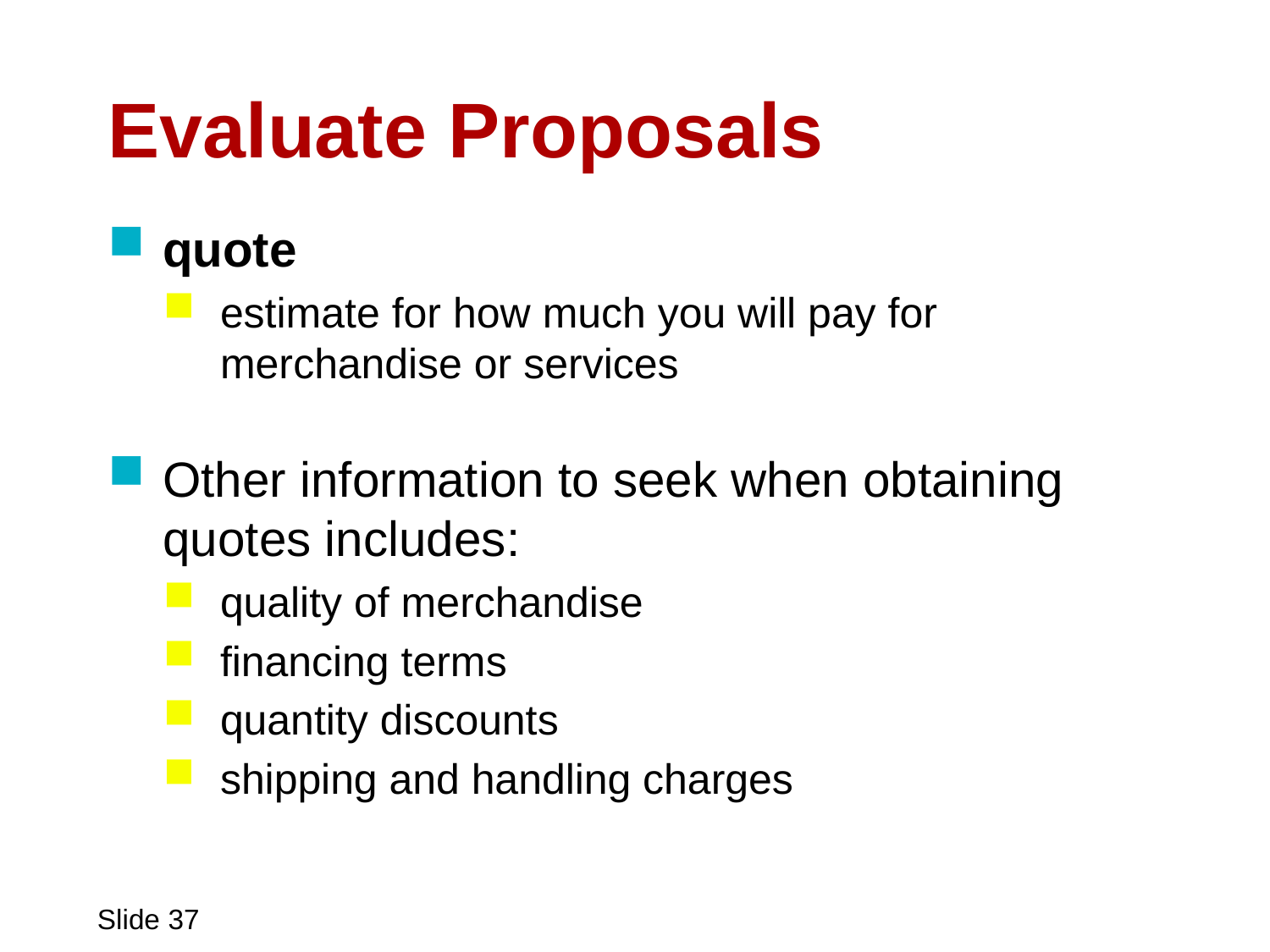

# Evaluate Proposals
quote
estimate for how much you will pay for merchandise or services
Other information to seek when obtaining quotes includes:
quality of merchandise
financing terms
quantity discounts
shipping and handling charges
Chapter 8
Slide 37